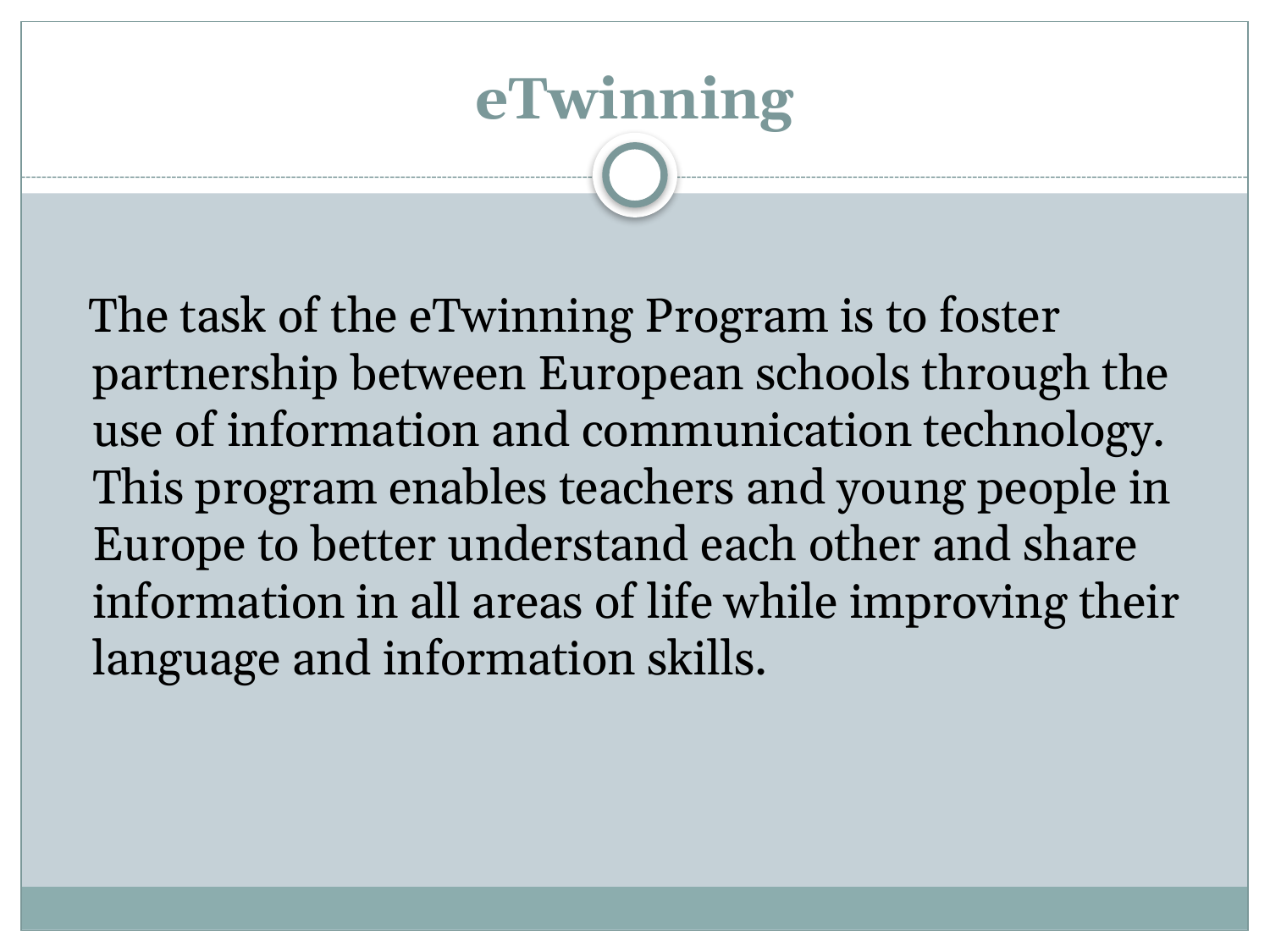

# eTwinning

   The task of the eTwinning Program is to foster partnership between European schools through the use of information and communication technology. This program enables teachers and young people in Europe to better understand each other and share information in all areas of life while improving their language and information skills.